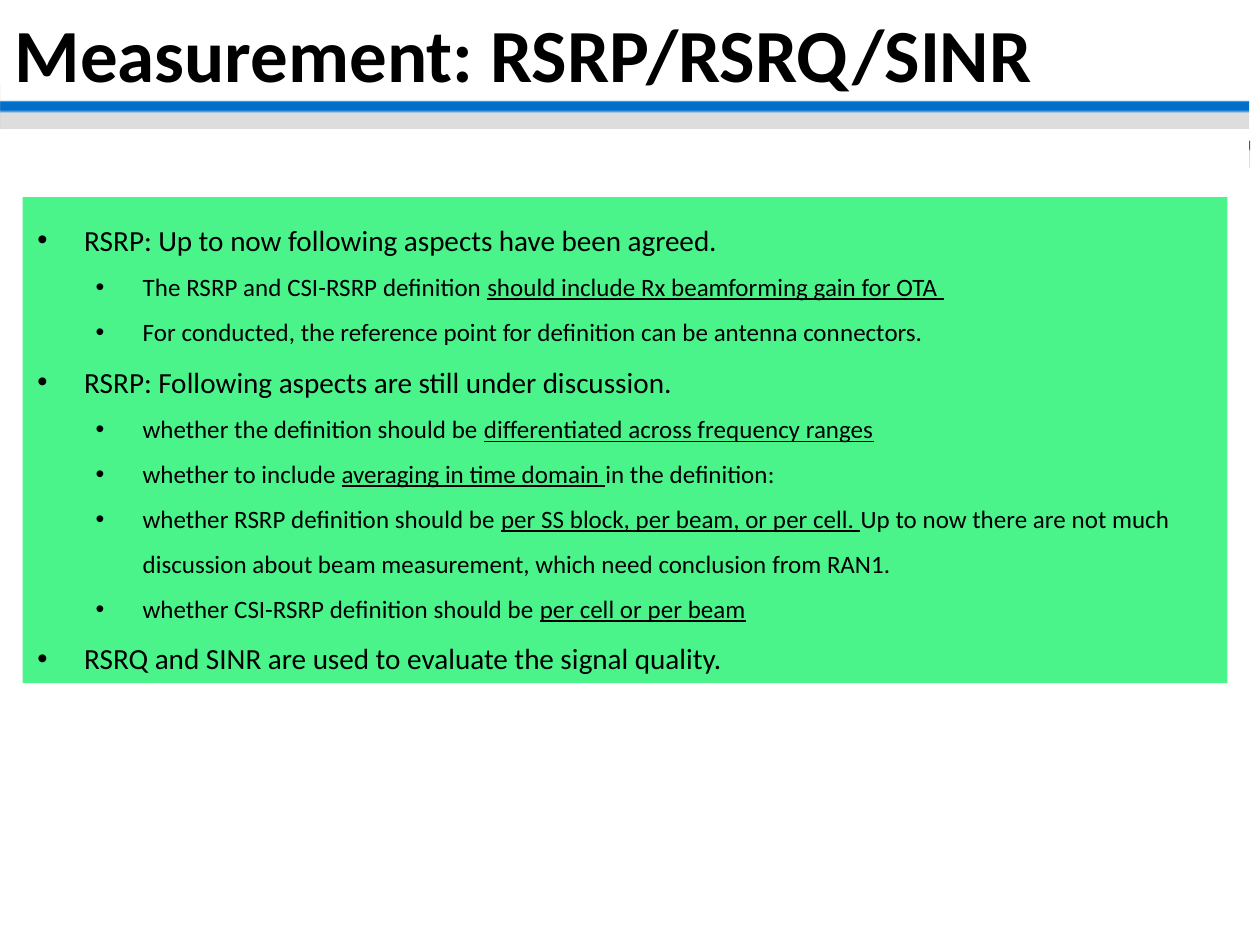

Measurement: RSRP/RSRQ/SINR
RSRP: Up to now following aspects have been agreed.
The RSRP and CSI-RSRP definition should include Rx beamforming gain for OTA
For conducted, the reference point for definition can be antenna connectors.
RSRP: Following aspects are still under discussion.
whether the definition should be differentiated across frequency ranges
whether to include averaging in time domain in the definition:
whether RSRP definition should be per SS block, per beam, or per cell. Up to now there are not much discussion about beam measurement, which need conclusion from RAN1.
whether CSI-RSRP definition should be per cell or per beam
RSRQ and SINR are used to evaluate the signal quality.